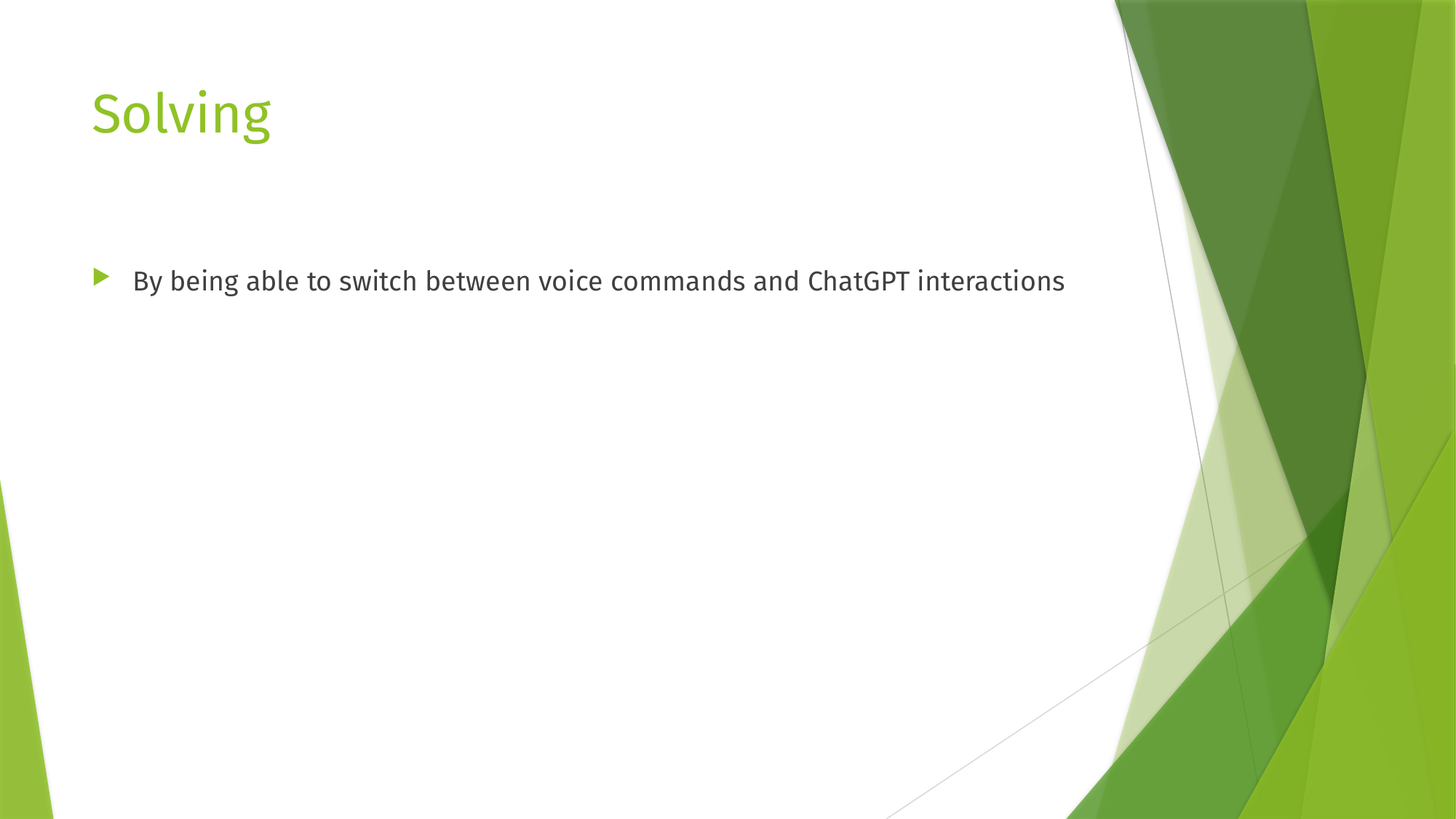

# Solving
By being able to switch between voice commands and ChatGPT interactions